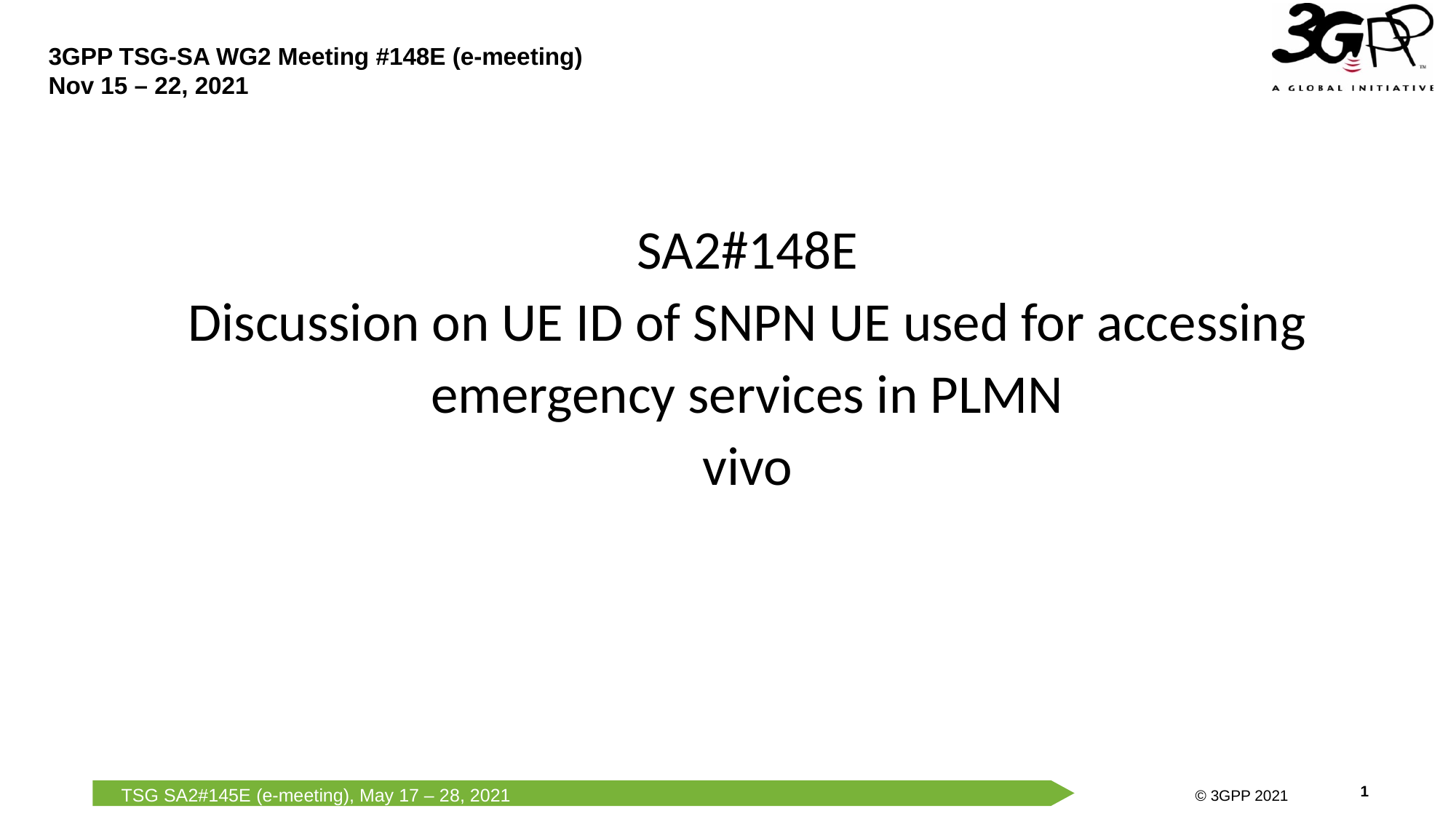

SA2#148E
Discussion on UE ID of SNPN UE used for accessing emergency services in PLMN
vivo